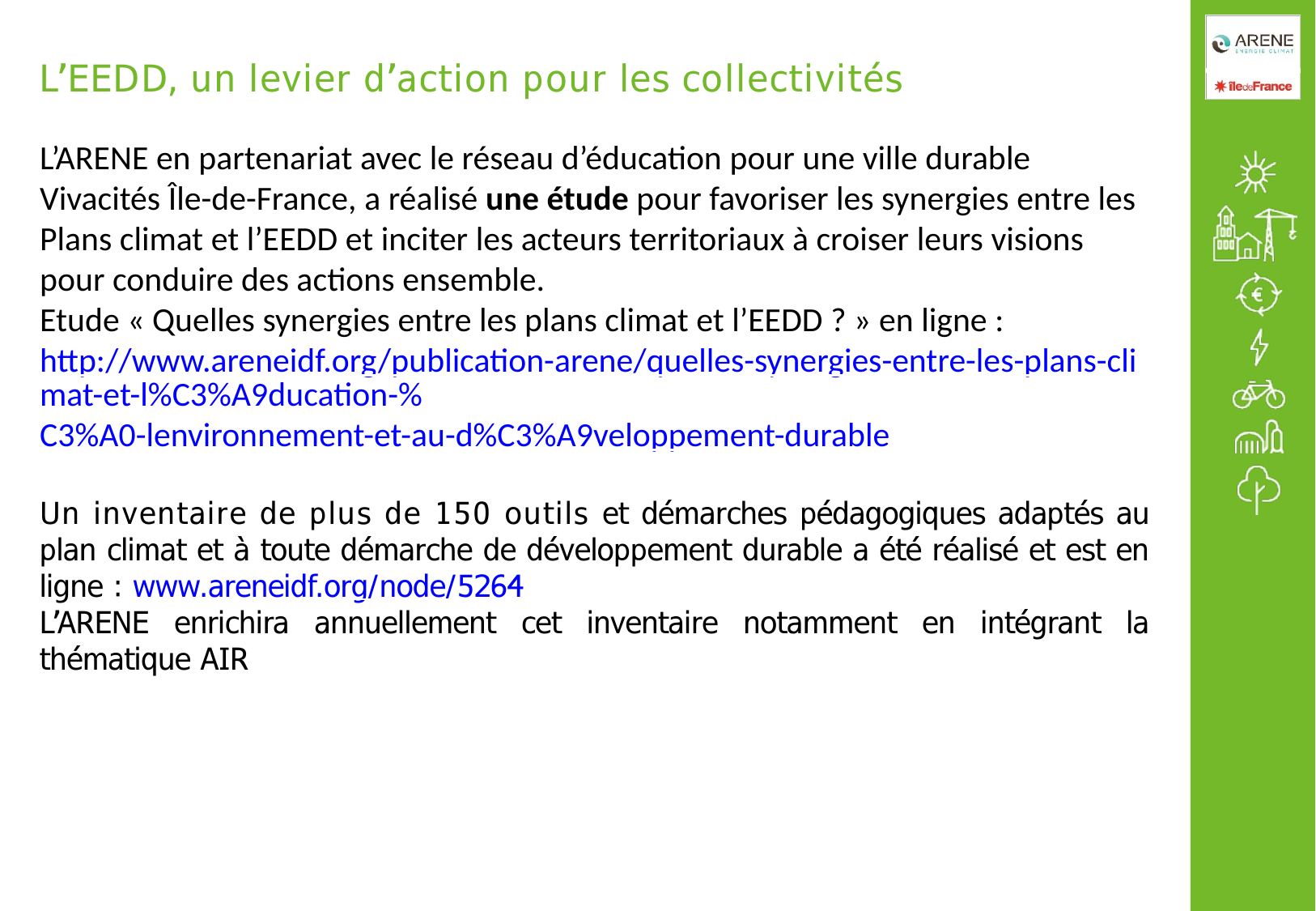

L’EEDD, un levier d’action pour les collectivités

L’ARENE en partenariat avec le réseau d’éducation pour une ville durable Vivacités Île-de-France, a réalisé une étude pour favoriser les synergies entre les Plans climat et l’EEDD et inciter les acteurs territoriaux à croiser leurs visions pour conduire des actions ensemble.
Etude « Quelles synergies entre les plans climat et l’EEDD ? » en ligne : http://www.areneidf.org/publication-arene/quelles-synergies-entre-les-plans-climat-et-l%C3%A9ducation-%C3%A0-lenvironnement-et-au-d%C3%A9veloppement-durable

Un inventaire de plus de 150 outils et démarches pédagogiques adaptés au plan climat et à toute démarche de développement durable a été réalisé et est en ligne : www.areneidf.org/node/5264
L’ARENE enrichira annuellement cet inventaire notamment en intégrant la thématique AIR